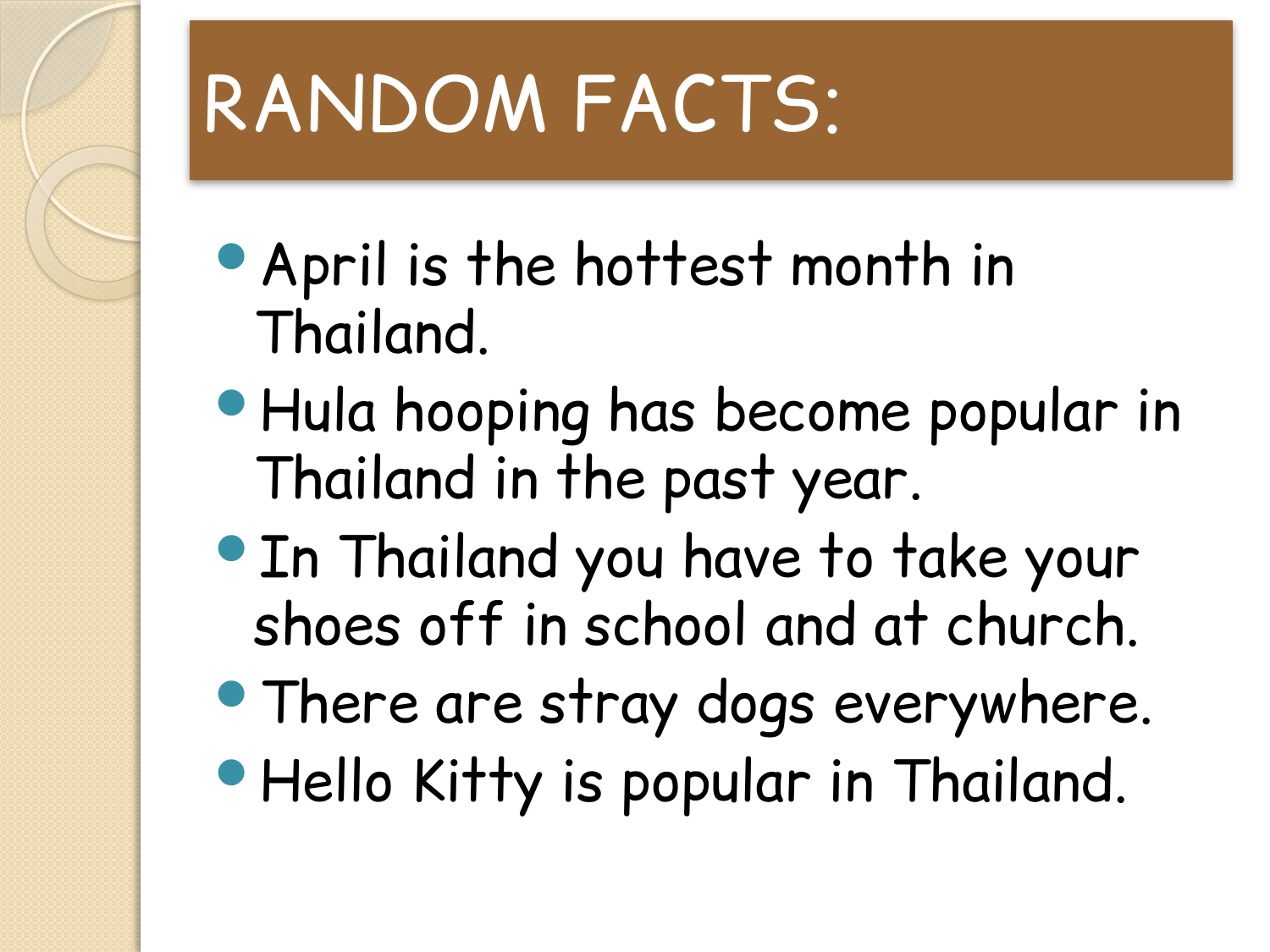

# RANDOM FACTS:
April is the hottest month in Thailand.
Hula hooping has become popular in Thailand in the past year.
In Thailand you have to take your shoes off in school and at church.
There are stray dogs everywhere.
Hello Kitty is popular in Thailand.